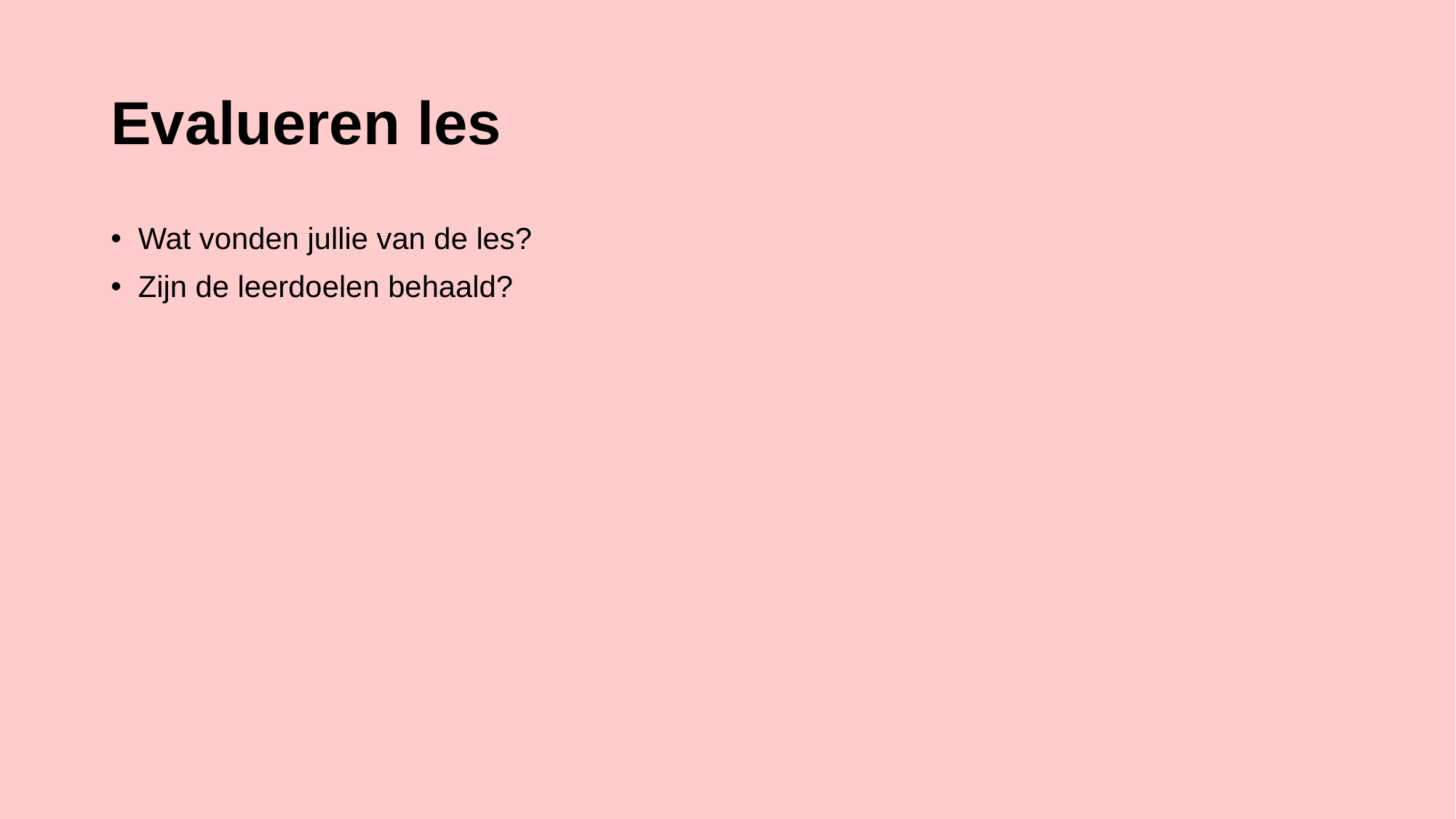

# Evalueren les
Wat vonden jullie van de les?
Zijn de leerdoelen behaald?